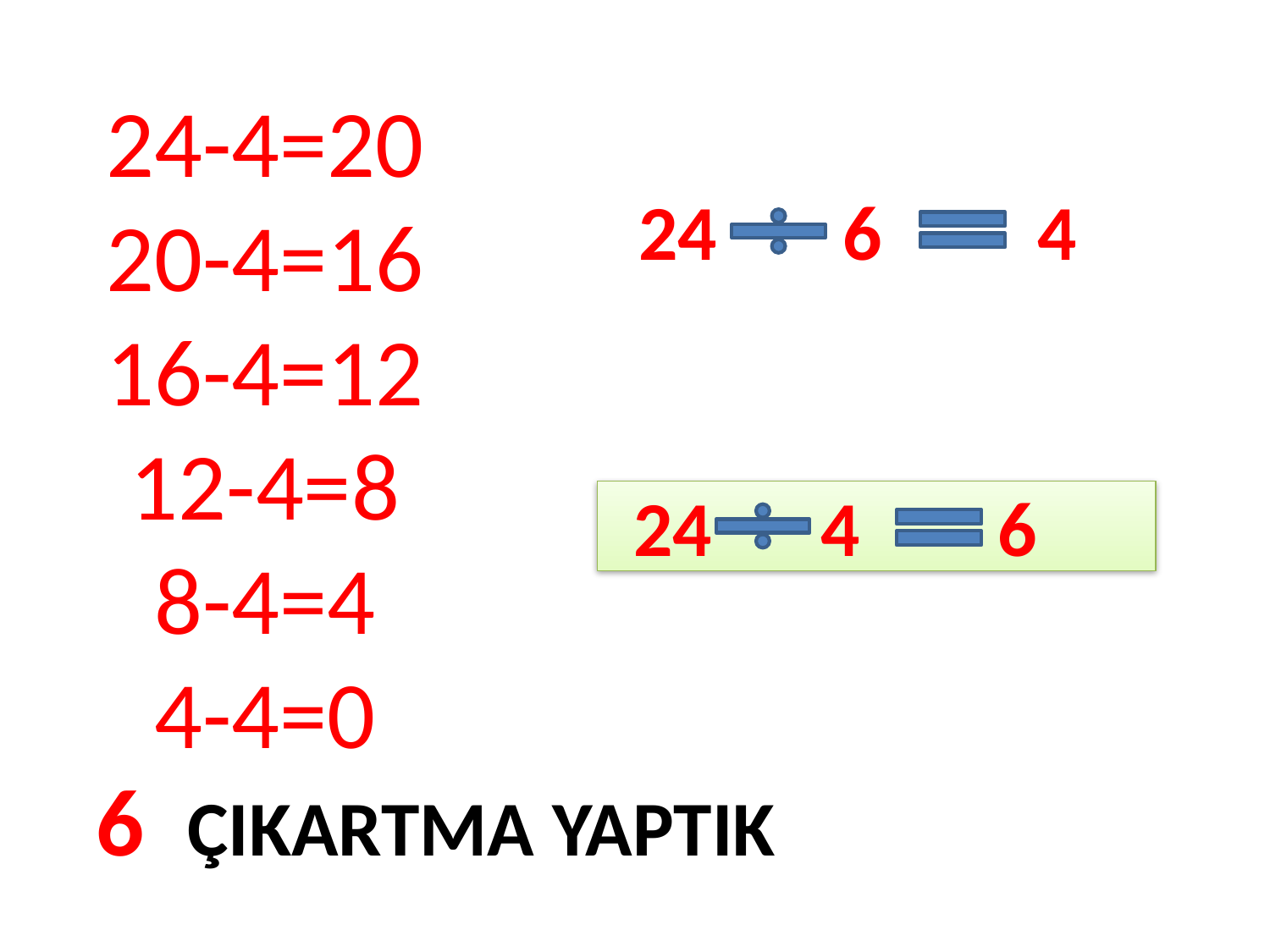

24-4=20
20-4=16
16-4=12
12-4=8
8-4=4
4-4=0
24
 6
4

24
4
6

6  ÇIKARTMA YAPTIK